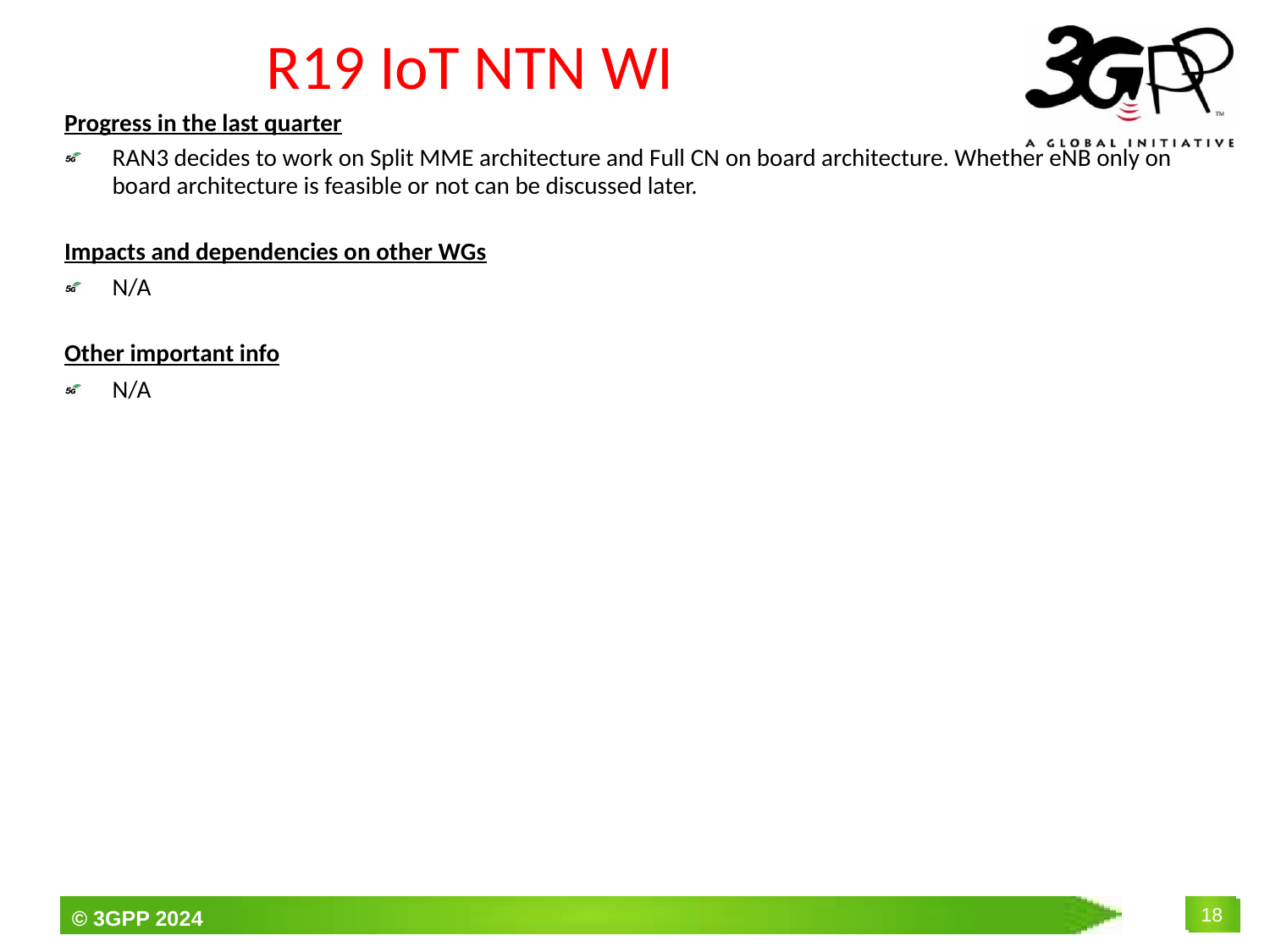

# R19 IoT NTN WI

Progress in the last quarter
RAN3 decides to work on Split MME architecture and Full CN on board architecture. Whether eNB only on board architecture is feasible or not can be discussed later.

Impacts and dependencies on other WGs
N/A

Other important info
N/A

18